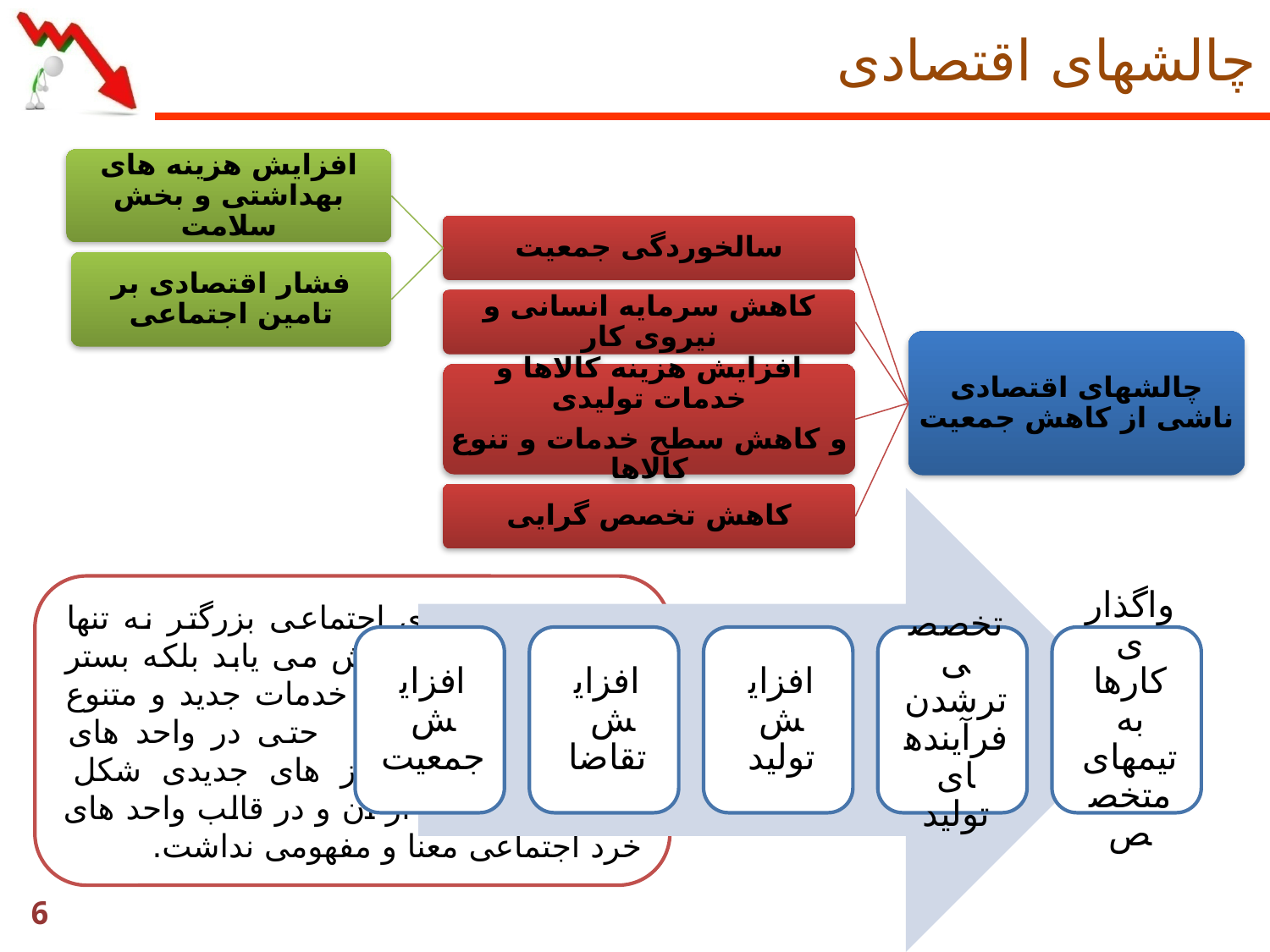

# چالشهای اقتصادی
افزایش هزینه های بهداشتی و بخش سلامت
سالخوردگی جمعیت

فشار اقتصادی بر تامین اجتماعی

کاهش سرمایه انسانی و نیروی کار

چالشهای اقتصادی ناشی از کاهش جمعیت

افزایش هزینه کالاها و خدمات تولیدی
و کاهش سطح خدمات و تنوع کالاها

کاهش تخصص گرایی
افزایش جمعیت
افزایش  تقاضا
افزایش تولید
تخصصی ترشدن فرآیندهای تولید
واگذاری کارها به تیمهای متخصص
با ایجاد واحد های اجتماعی بزرگتر نه تنها هزینه های تولید کاهش می یابد بلکه بستر شکل گیری کالا ها و خدمات جدید و متنوع نیز فراهم می شود.  حتی در واحد های اجتماعی بزرگتر نیاز های جدیدی شکل گرفته که تا پیش از آن و در قالب واحد های خرد اجتماعی معنا و مفهومی نداشت.